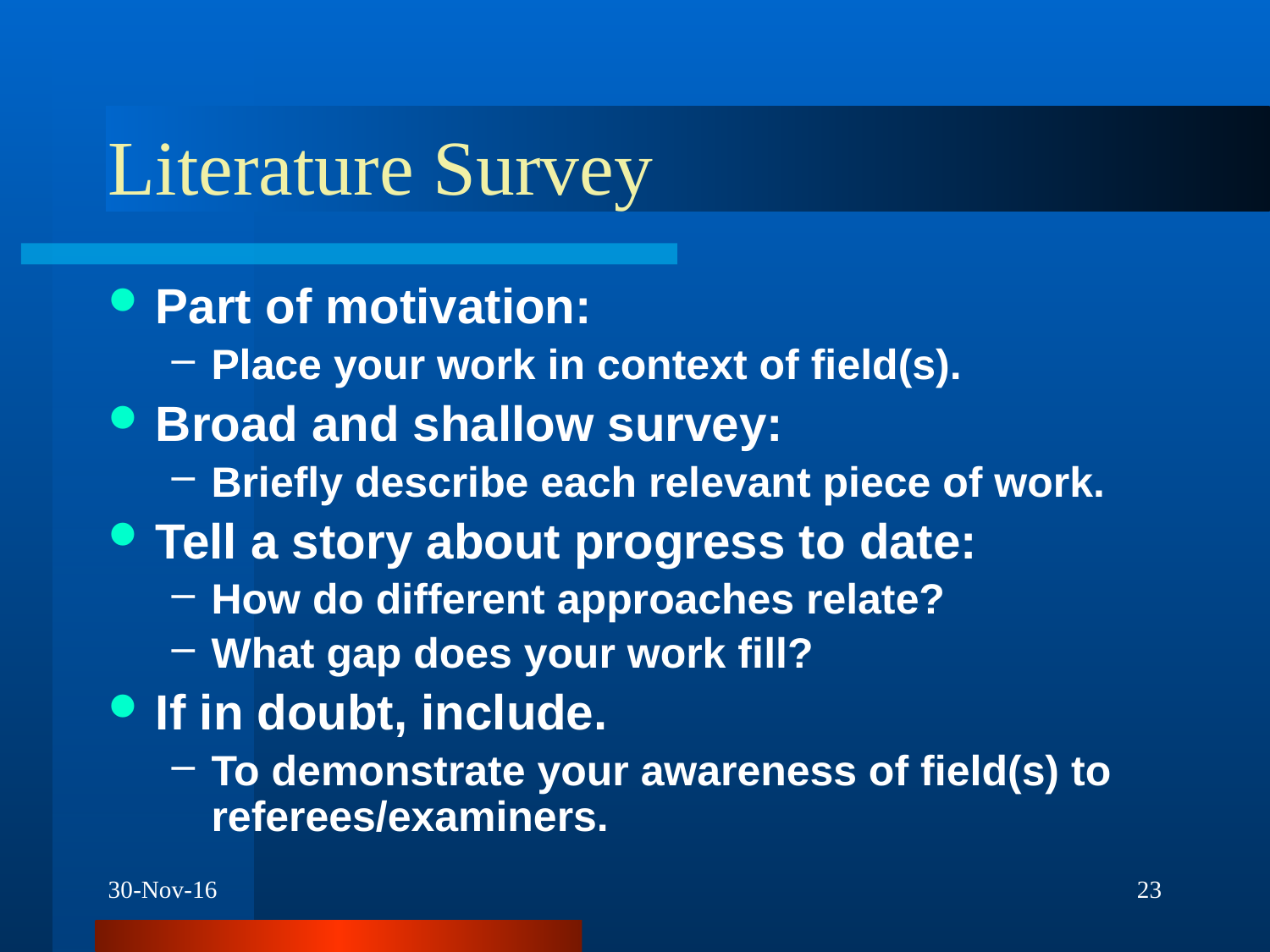

# Literature Survey
Part of motivation:
Place your work in context of field(s).
Broad and shallow survey:
Briefly describe each relevant piece of work.
Tell a story about progress to date:
How do different approaches relate?
What gap does your work fill?
If in doubt, include.
To demonstrate your awareness of field(s) to referees/examiners.
30-Nov-16
23